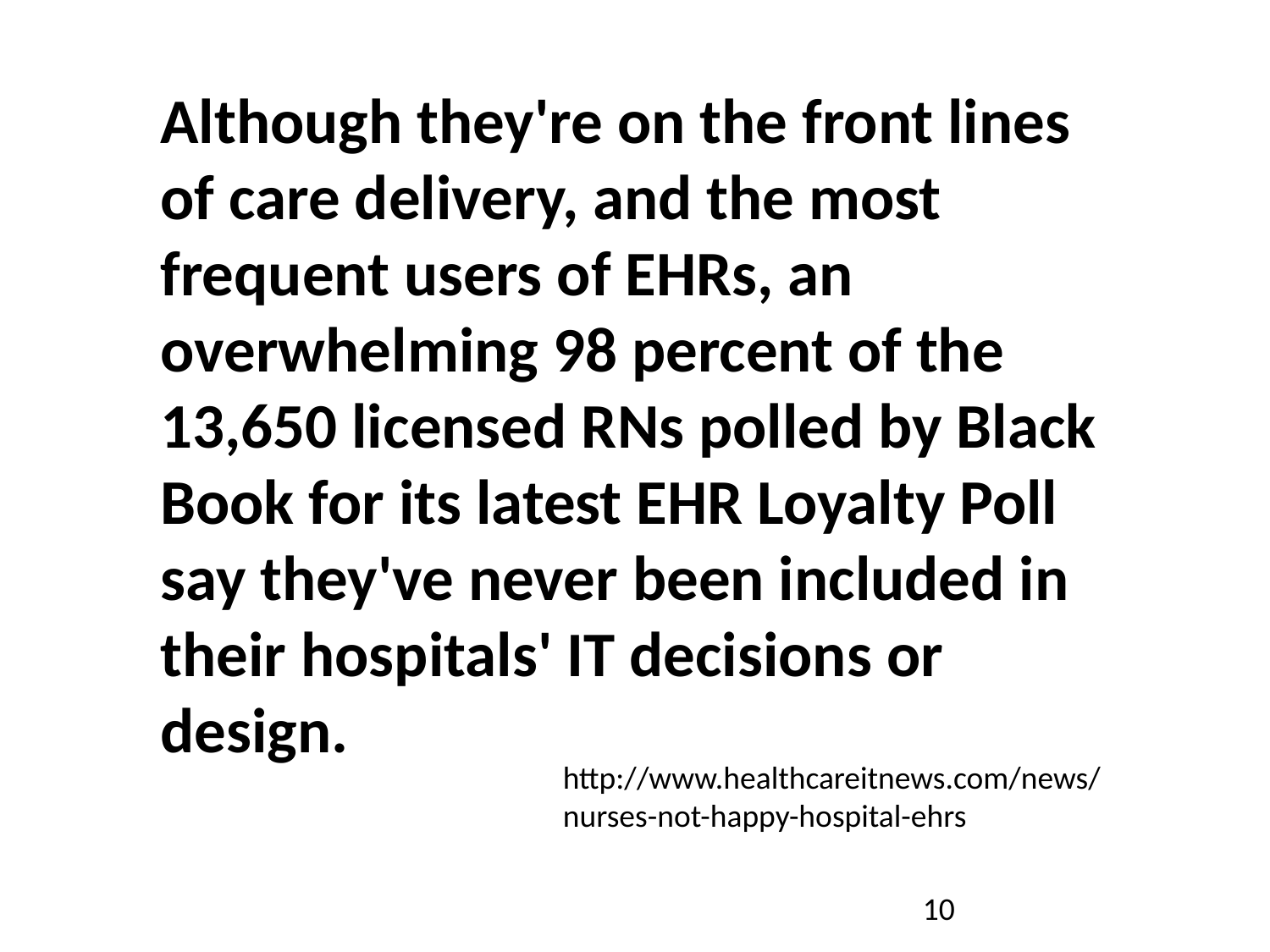

Although they're on the front lines of care delivery, and the most frequent users of EHRs, an overwhelming 98 percent of the 13,650 licensed RNs polled by Black Book for its latest EHR Loyalty Poll say they've never been included in their hospitals' IT decisions or design.
http://www.healthcareitnews.com/news/nurses-not-happy-hospital-ehrs
10